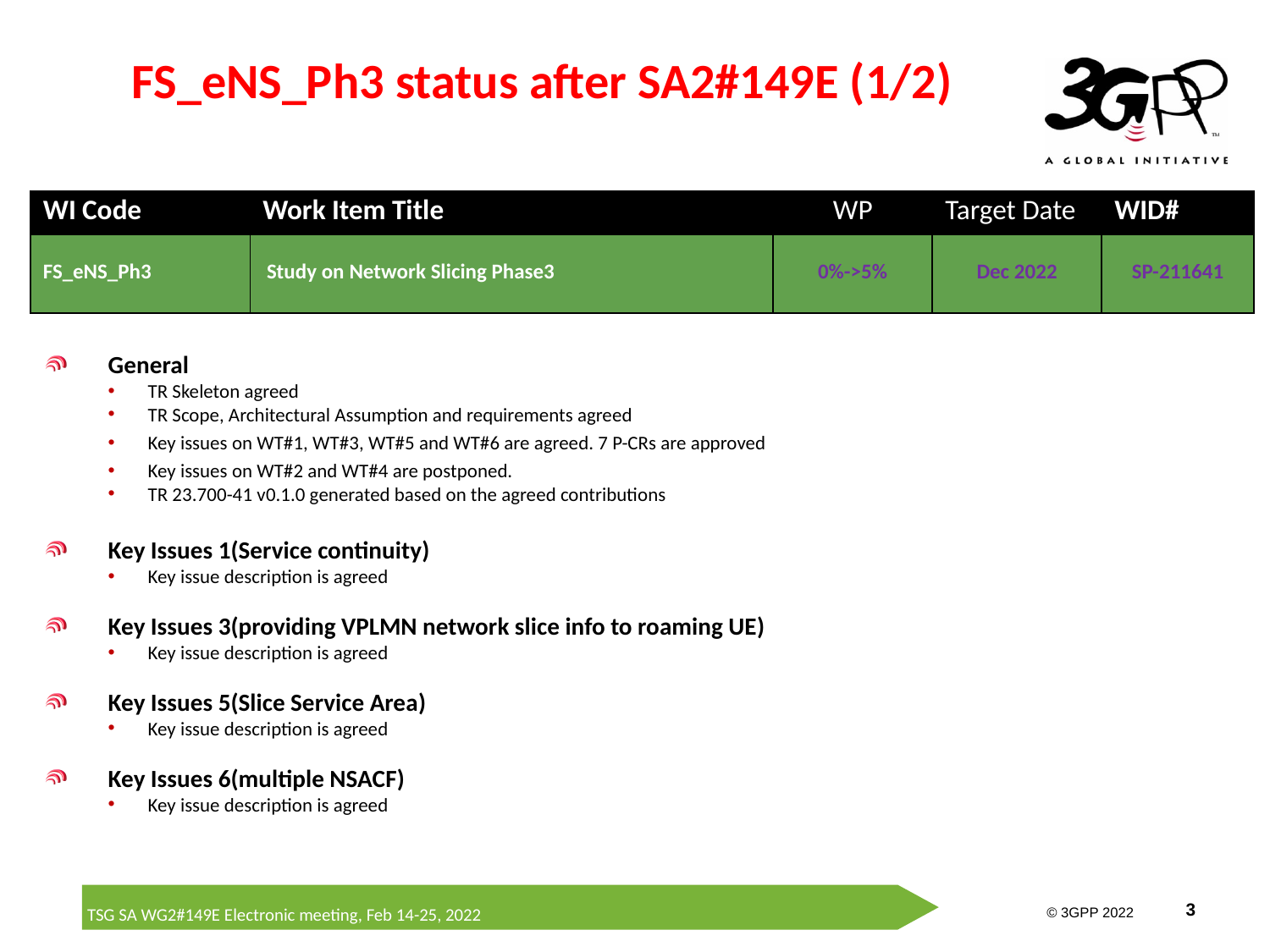

# FS_eNS_Ph3 status after SA2#149E (1/2)
| WI Code | Work Item Title | WP | Target Date | WID# |
| --- | --- | --- | --- | --- |
| FS\_eNS\_Ph3 | Study on Network Slicing Phase3 | 0%->5% | Dec 2022 | SP-211641 |
General
TR Skeleton agreed
TR Scope, Architectural Assumption and requirements agreed
Key issues on WT#1, WT#3, WT#5 and WT#6 are agreed. 7 P-CRs are approved
Key issues on WT#2 and WT#4 are postponed.
TR 23.700-41 v0.1.0 generated based on the agreed contributions

Key Issues 1(Service continuity)
Key issue description is agreed

Key Issues 3(providing VPLMN network slice info to roaming UE)
Key issue description is agreed

Key Issues 5(Slice Service Area)
Key issue description is agreed

Key Issues 6(multiple NSACF)
Key issue description is agreed